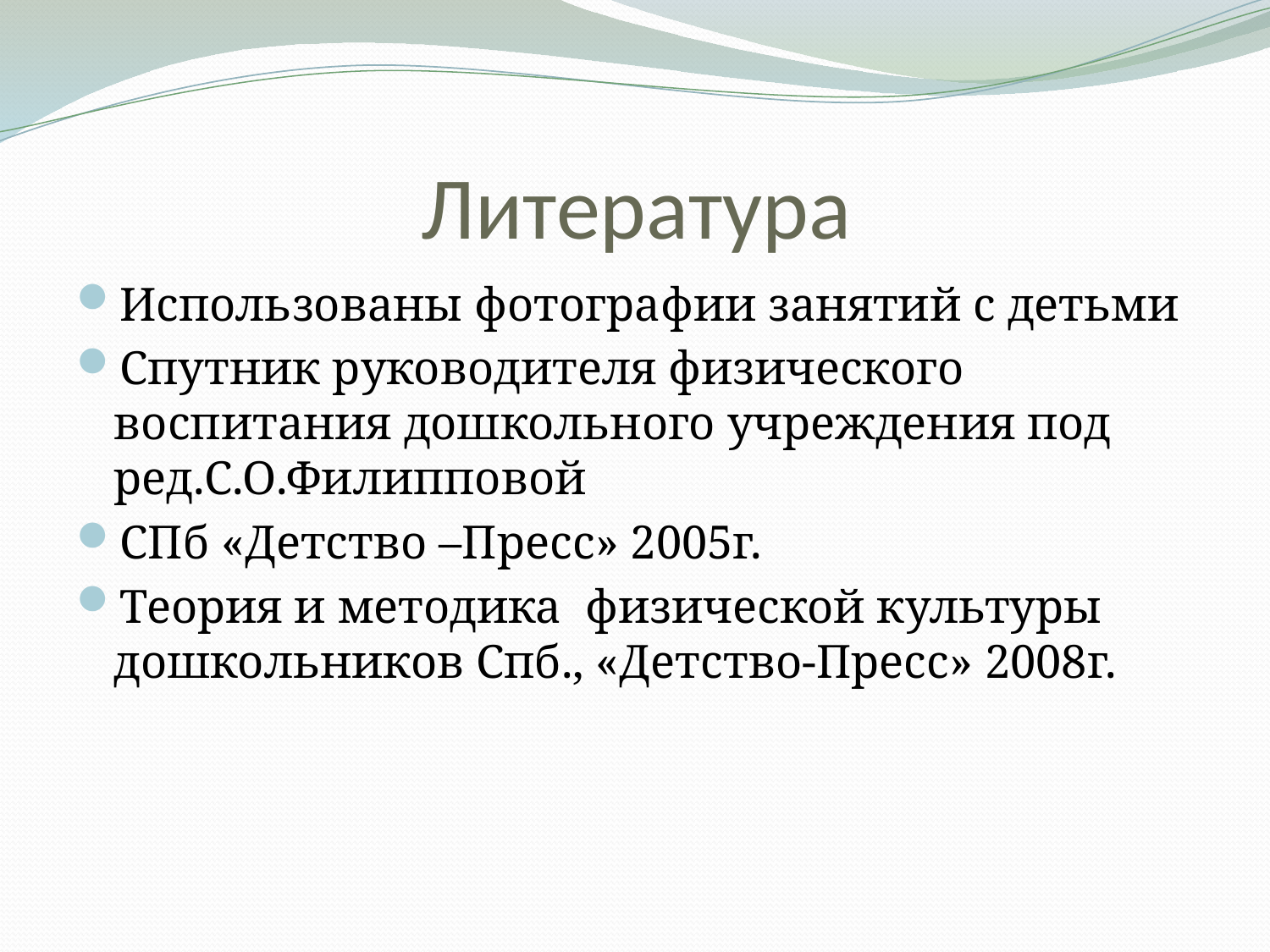

# Литература
Использованы фотографии занятий с детьми
Спутник руководителя физического воспитания дошкольного учреждения под ред.С.О.Филипповой
СПб «Детство –Пресс» 2005г.
Теория и методика  физической культуры дошкольников Спб., «Детство-Пресс» 2008г.